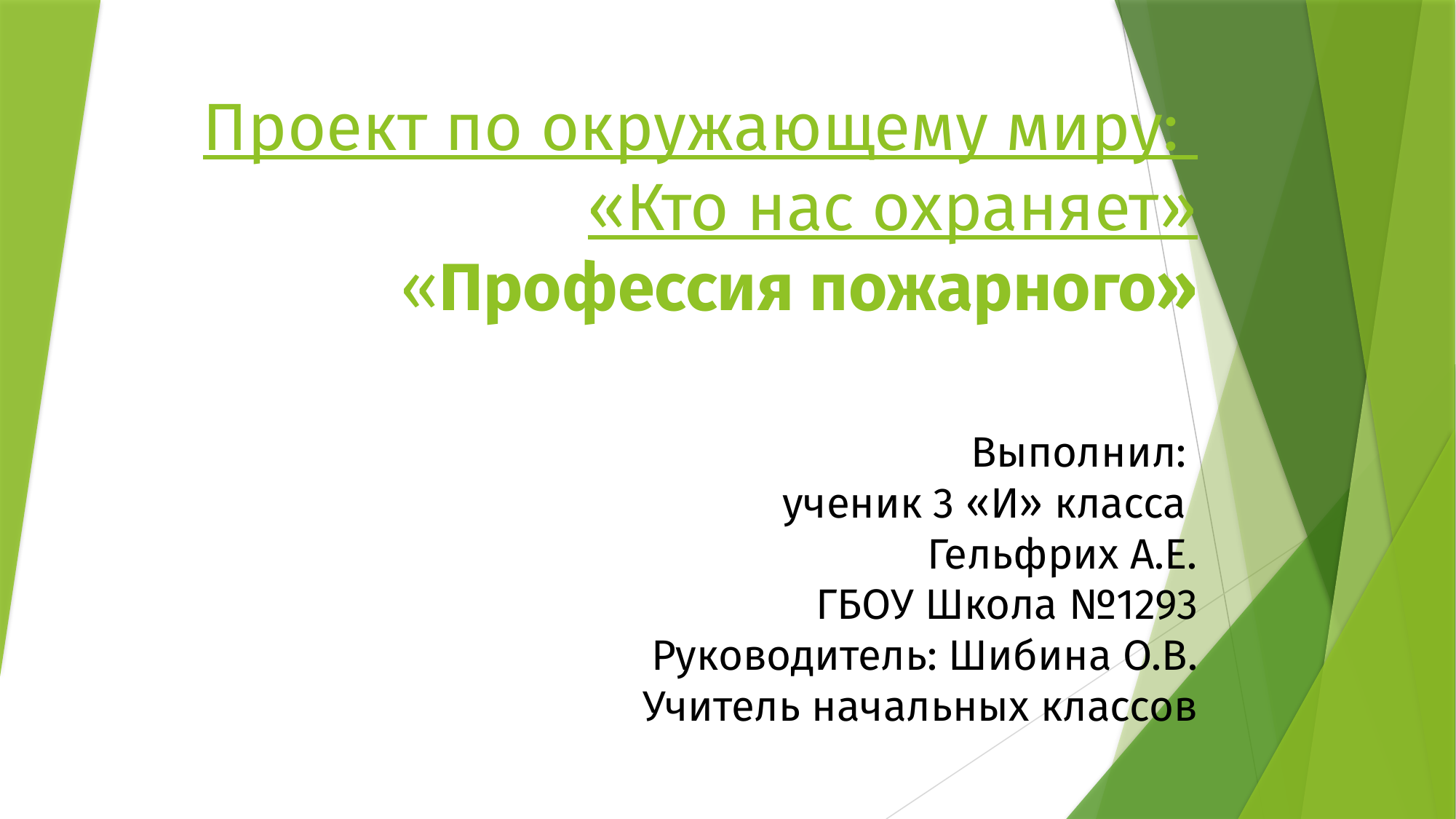

# Проект по окружающему миру: «Кто нас охраняет» «Профессия пожарного»
Выполнил:
ученик 3 «И» класса
 Гельфрих А.Е.
ГБОУ Школа №1293
Руководитель: Шибина О.В.
Учитель начальных классов